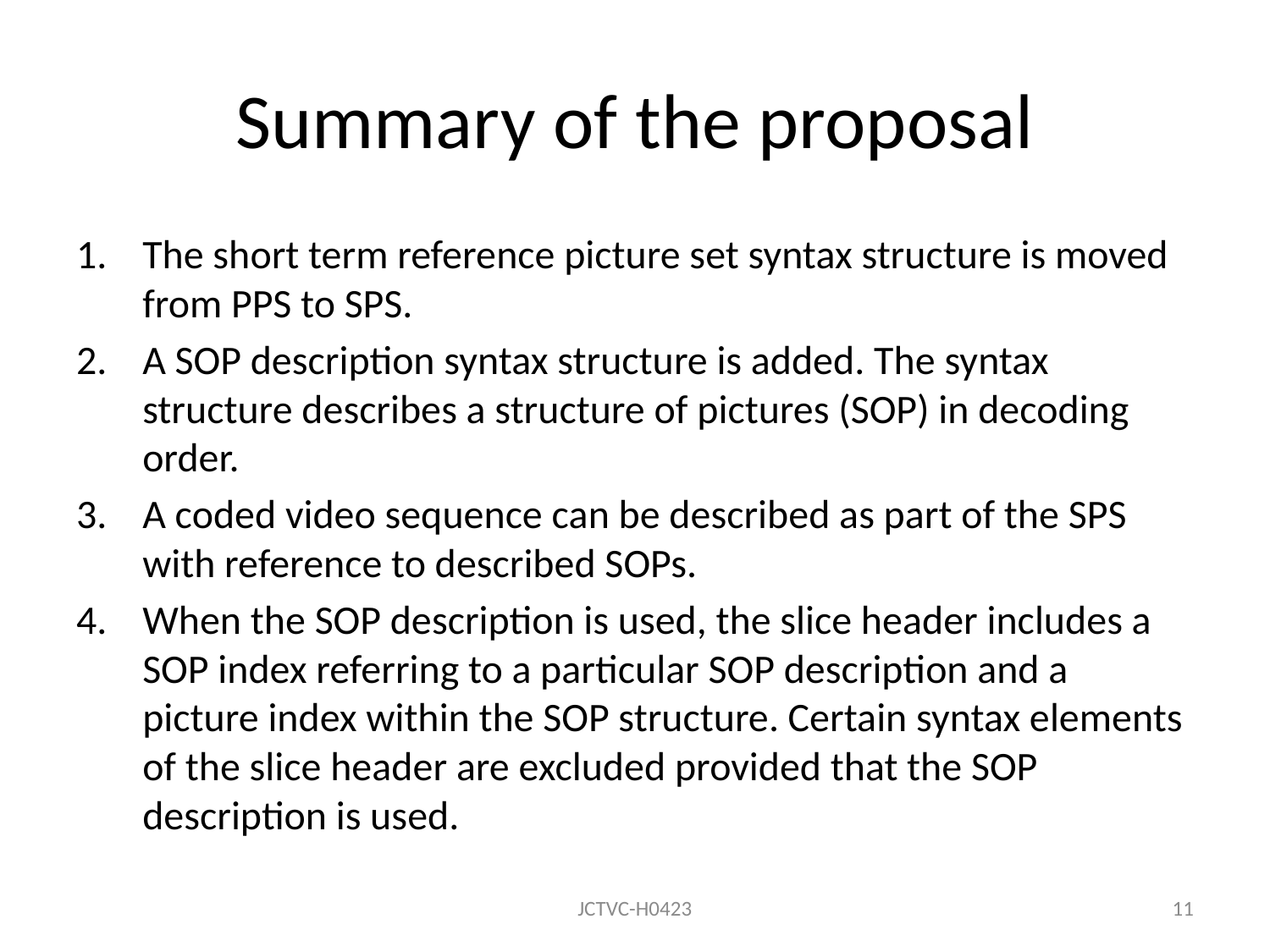

# Summary of the proposal
The short term reference picture set syntax structure is moved from PPS to SPS.
A SOP description syntax structure is added. The syntax structure describes a structure of pictures (SOP) in decoding order.
A coded video sequence can be described as part of the SPS with reference to described SOPs.
When the SOP description is used, the slice header includes a SOP index referring to a particular SOP description and a picture index within the SOP structure. Certain syntax elements of the slice header are excluded provided that the SOP description is used.
JCTVC-H0423
11